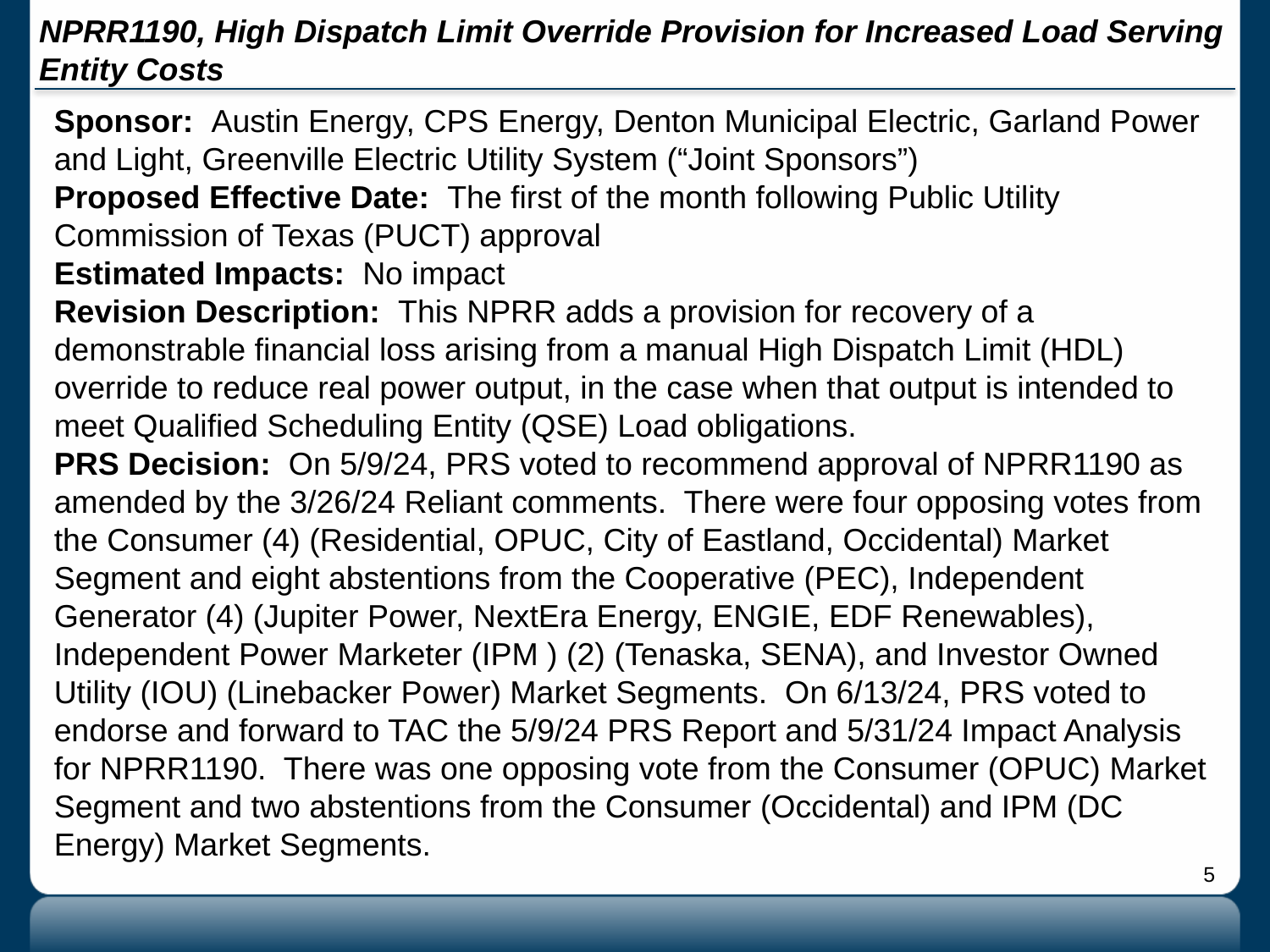

# NPRR1190, High Dispatch Limit Override Provision for Increased Load Serving Entity Costs
Sponsor:  Austin Energy, CPS Energy, Denton Municipal Electric, Garland Power and Light, Greenville Electric Utility System (“Joint Sponsors”)
Proposed Effective Date:  The first of the month following Public Utility Commission of Texas (PUCT) approval
Estimated Impacts:  No impact
Revision Description:  This NPRR adds a provision for recovery of a demonstrable financial loss arising from a manual High Dispatch Limit (HDL) override to reduce real power output, in the case when that output is intended to meet Qualified Scheduling Entity (QSE) Load obligations.
PRS Decision:  On 5/9/24, PRS voted to recommend approval of NPRR1190 as amended by the 3/26/24 Reliant comments.  There were four opposing votes from the Consumer (4) (Residential, OPUC, City of Eastland, Occidental) Market Segment and eight abstentions from the Cooperative (PEC), Independent Generator (4) (Jupiter Power, NextEra Energy, ENGIE, EDF Renewables), Independent Power Marketer (IPM ) (2) (Tenaska, SENA), and Investor Owned Utility (IOU) (Linebacker Power) Market Segments.  On 6/13/24, PRS voted to endorse and forward to TAC the 5/9/24 PRS Report and 5/31/24 Impact Analysis for NPRR1190.  There was one opposing vote from the Consumer (OPUC) Market Segment and two abstentions from the Consumer (Occidental) and IPM (DC Energy) Market Segments.